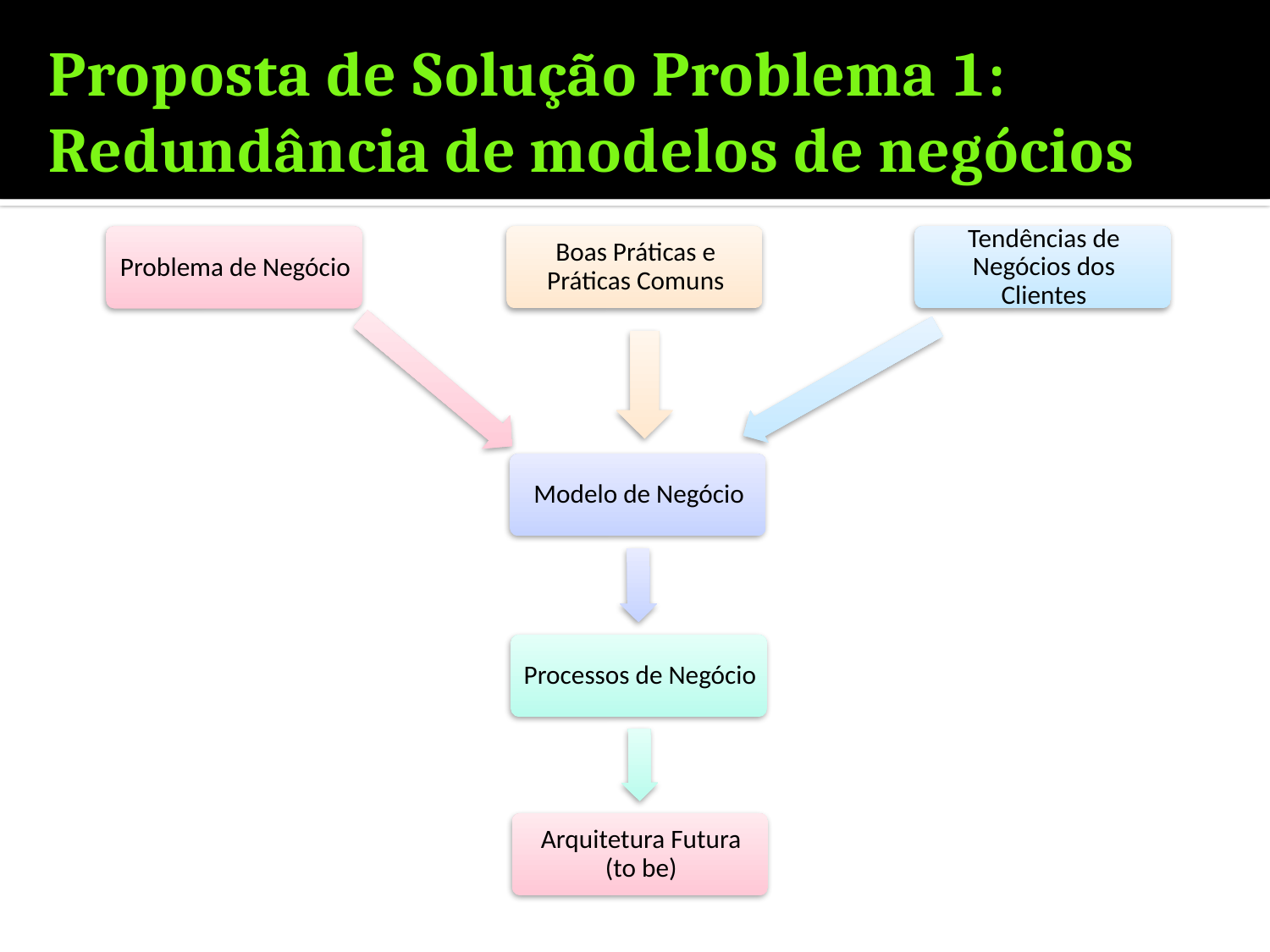

# Proposta de Solução Problema 1: Redundância de modelos de negócios
Problema de Negócio

Boas Práticas e Práticas Comuns

Tendências de Negócios dos Clientes

Modelo de Negócio

Processos de Negócio

Arquitetura Futura (to be)